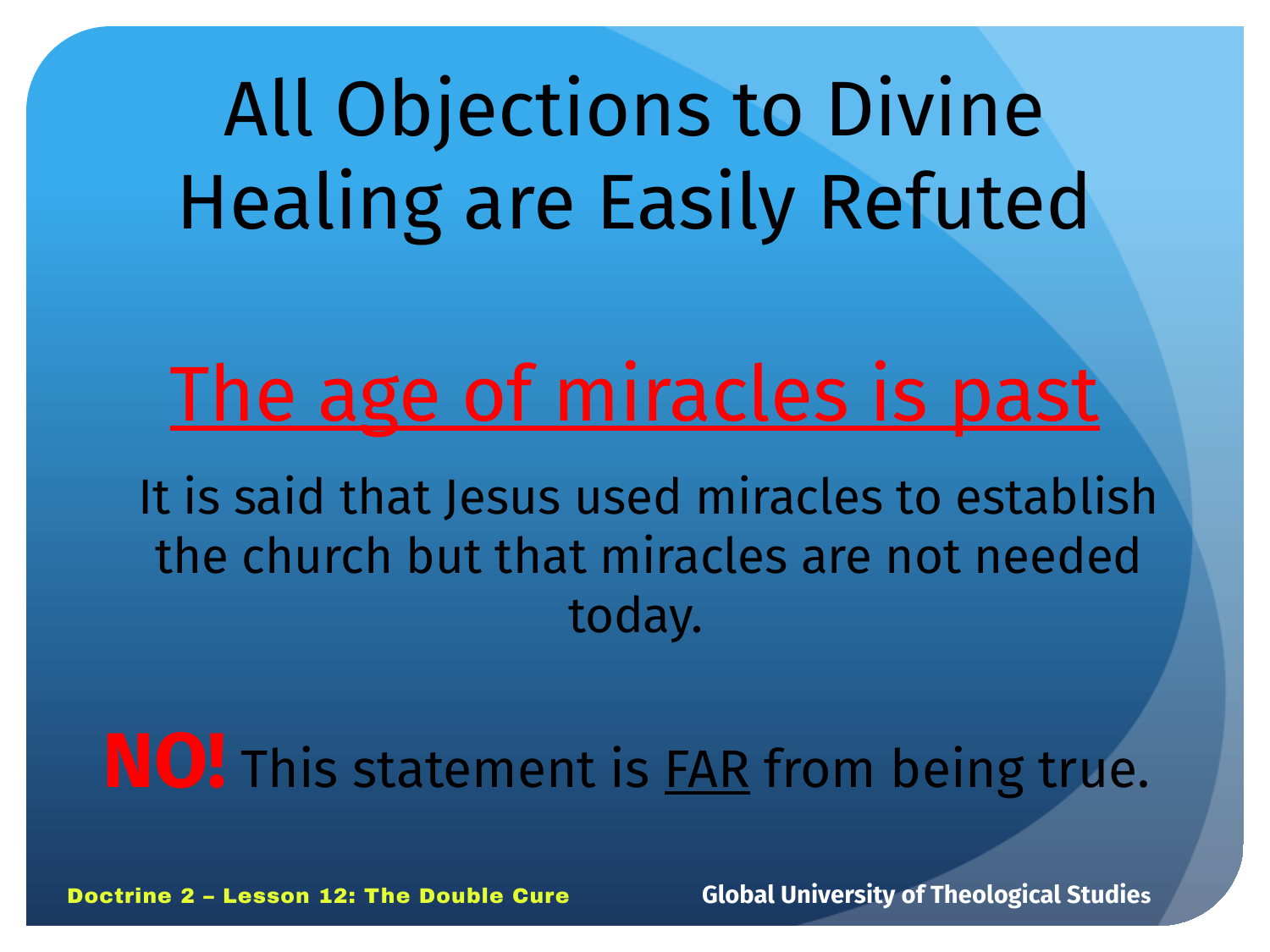

All Objections to Divine Healing are Easily Refuted
The age of miracles is past
It is said that Jesus used miracles to establish the church but that miracles are not needed today.
NO! This statement is FAR from being true.
Doctrine 2 – Lesson 12: The Double Cure		Global University of Theological Studies